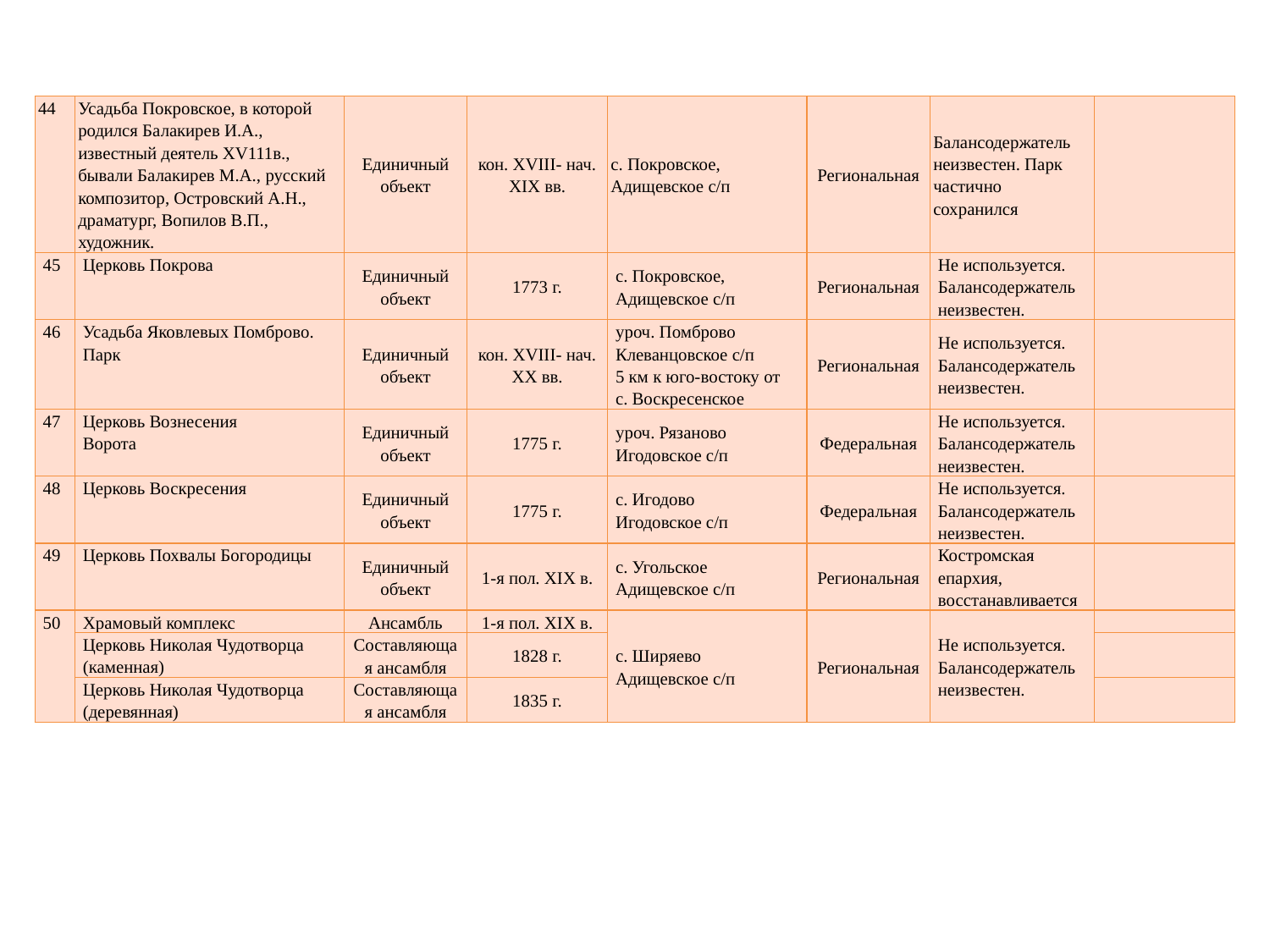

| 44 | Усадьба Покровское, в которой родился Балакирев И.А., известный деятель ХV111в., бывали Балакирев М.А., русский композитор, Островский А.Н., драматург, Вопилов В.П., художник. | Единичный объект | кон. ХVIII- нач. ХIХ вв. | с. Покровское, Адищевское с/п | Региональная | Балансодержатель неизвестен. Парк частично сохранился |  |
| --- | --- | --- | --- | --- | --- | --- | --- |
| 45 | Церковь Покрова | Единичный объект | 1773 г. | с. Покровское, Адищевское с/п | Региональная | Не используется. Балансодержатель неизвестен. |  |
| 46 | Усадьба Яковлевых Помброво. Парк | Единичный объект | кон. ХVIII- нач. ХХ вв. | уроч. Помброво Клеванцовское с/п 5 км к юго-востоку от с. Воскресенское | Региональная | Не используется. Балансодержатель неизвестен. |  |
| 47 | Церковь Вознесения Ворота | Единичный объект | 1775 г. | уроч. Рязаново Игодовское с/п | Федеральная | Не используется. Балансодержатель неизвестен. |  |
| 48 | Церковь Воскресения | Единичный объект | 1775 г. | с. Игодово Игодовское с/п | Федеральная | Не используется. Балансодержатель неизвестен. |  |
| 49 | Церковь Похвалы Богородицы | Единичный объект | 1-я пол. ХIХ в. | с. Угольское Адищевское с/п | Региональная | Костромская епархия, восстанавливается |  |
| 50 | Храмовый комплекс | Ансамбль | 1-я пол. ХIХ в. | с. Ширяево Адищевское с/п | Региональная | Не используется. Балансодержатель неизвестен. |  |
|  | Церковь Николая Чудотворца (каменная) | Составляющая ансамбля | 1828 г. |  |  |  |  |
|  | Церковь Николая Чудотворца (деревянная) | Составляющая ансамбля | 1835 г. |  |  |  |  |